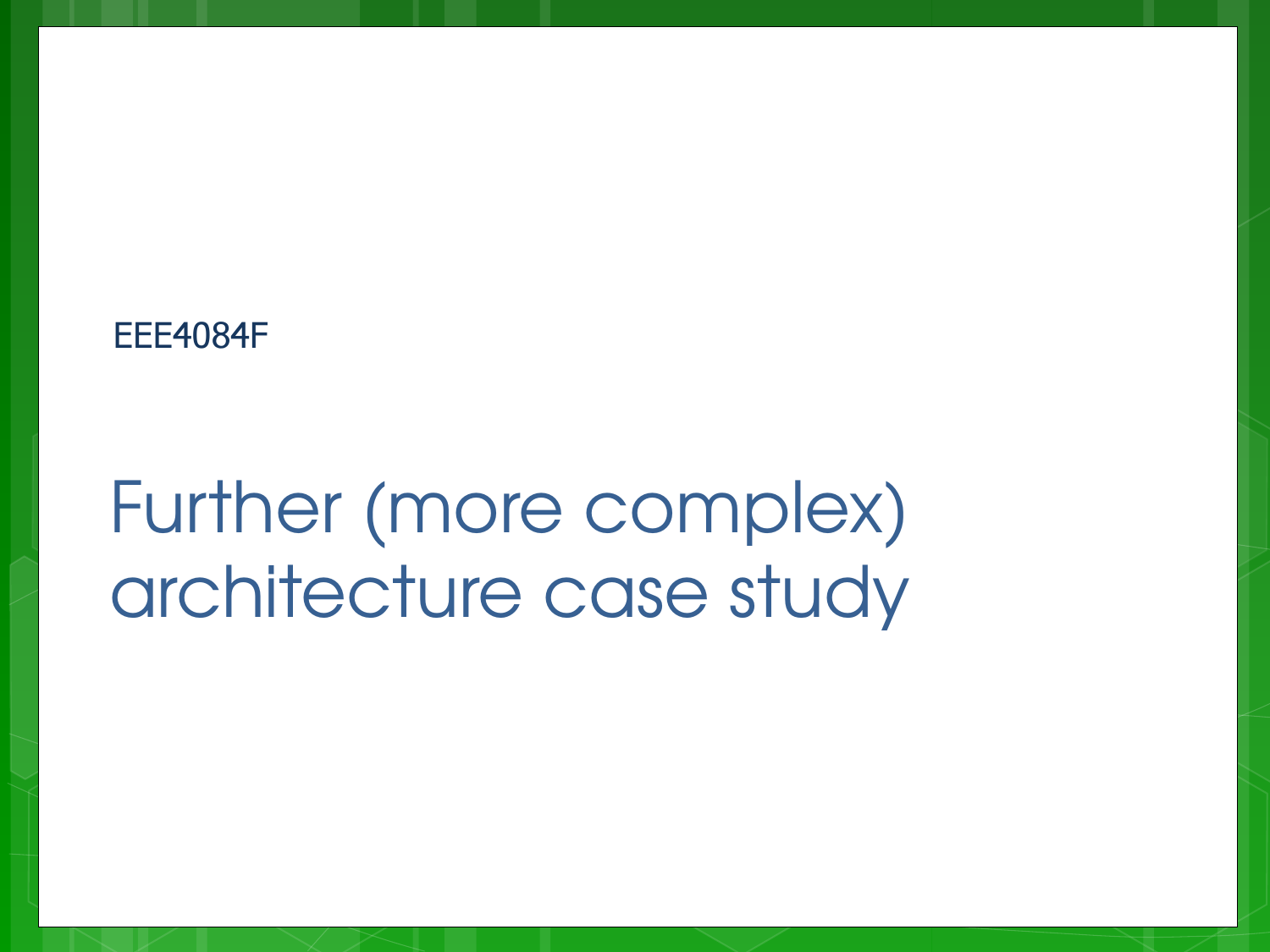

EEE4084F
# Further (more complex) architecture case study